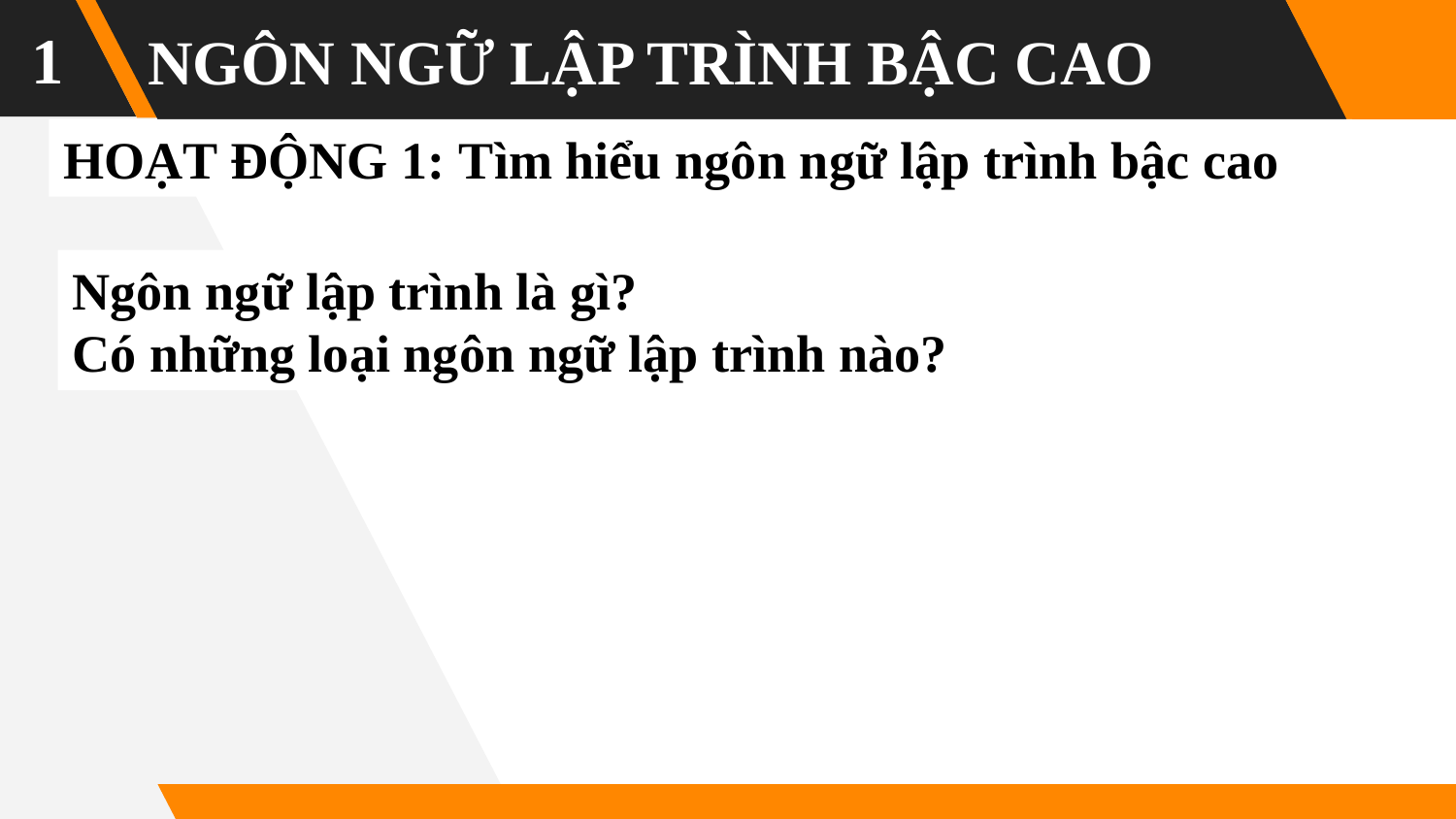

1

NGÔN NGỮ LẬP TRÌNH BẬC CAO

HOẠT ĐỘNG 1: Tìm hiểu ngôn ngữ lập trình bậc cao
Ngôn ngữ lập trình là gì?
Có những loại ngôn ngữ lập trình nào?